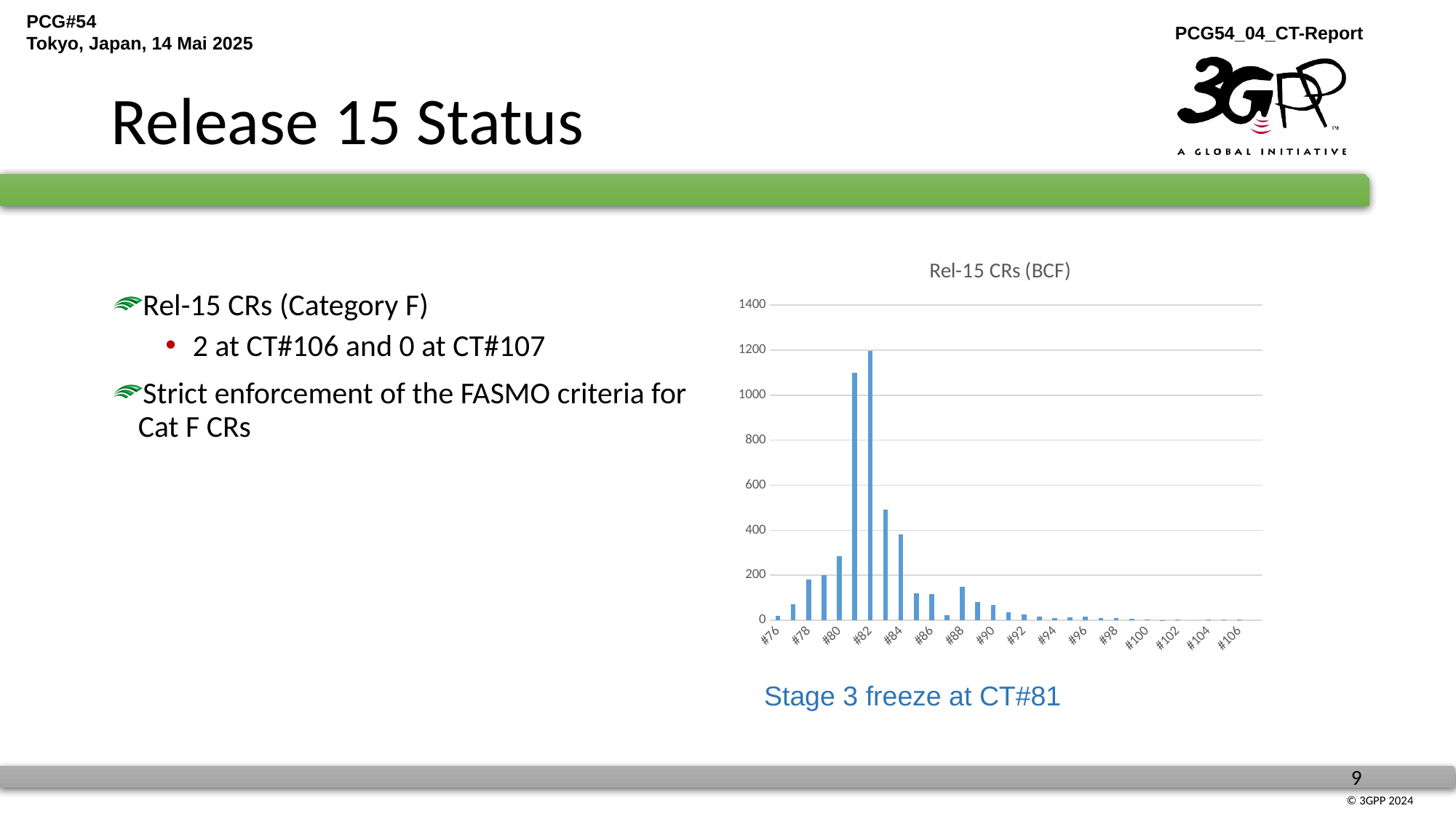

# Release 15 Status

Rel-15 CRs (Category F)
2 at CT#106 and 0 at CT#107
Strict enforcement of the FASMO criteria for Cat F CRs

### Chart: Rel-15 CRs (BCF)

| Category |  |
|---|---|
| #76 | 19.0 |
| #77 | 71.0 |
| #78 | 182.0 |
| #79 | 201.0 |
| #80 | 285.0 |
| #81 | 1100.0 |
| #82 | 1196.0 |
| #83 | 493.0 |
| #84 | 381.0 |
| #85 | 120.0 |
| #86 | 115.0 |
| #87 | 24.0 |
| #88 | 148.0 |
| #89 | 82.0 |
| #90 | 68.0 |
| #91 | 36.0 |
| #92 | 25.0 |
| #93 | 16.0 |
| #94 | 10.0 |
| #95 | 12.0 |
| #96 | 17.0 |
| #97 | 11.0 |
| #98 | 10.0 |
| #99 | 6.0 |
| #100 | 2.0 |
| #101 | 1.0 |
| #102 | 4.0 |
| #103 | 0.0 |
| #104 | 4.0 |
| #105 | 3.0 |
| #106 | 2.0 |
| #107 | 0.0 |

### Chart: Rel-15 CRs (BCF)

| Category |
|---|
Stage 3 freeze at CT#81